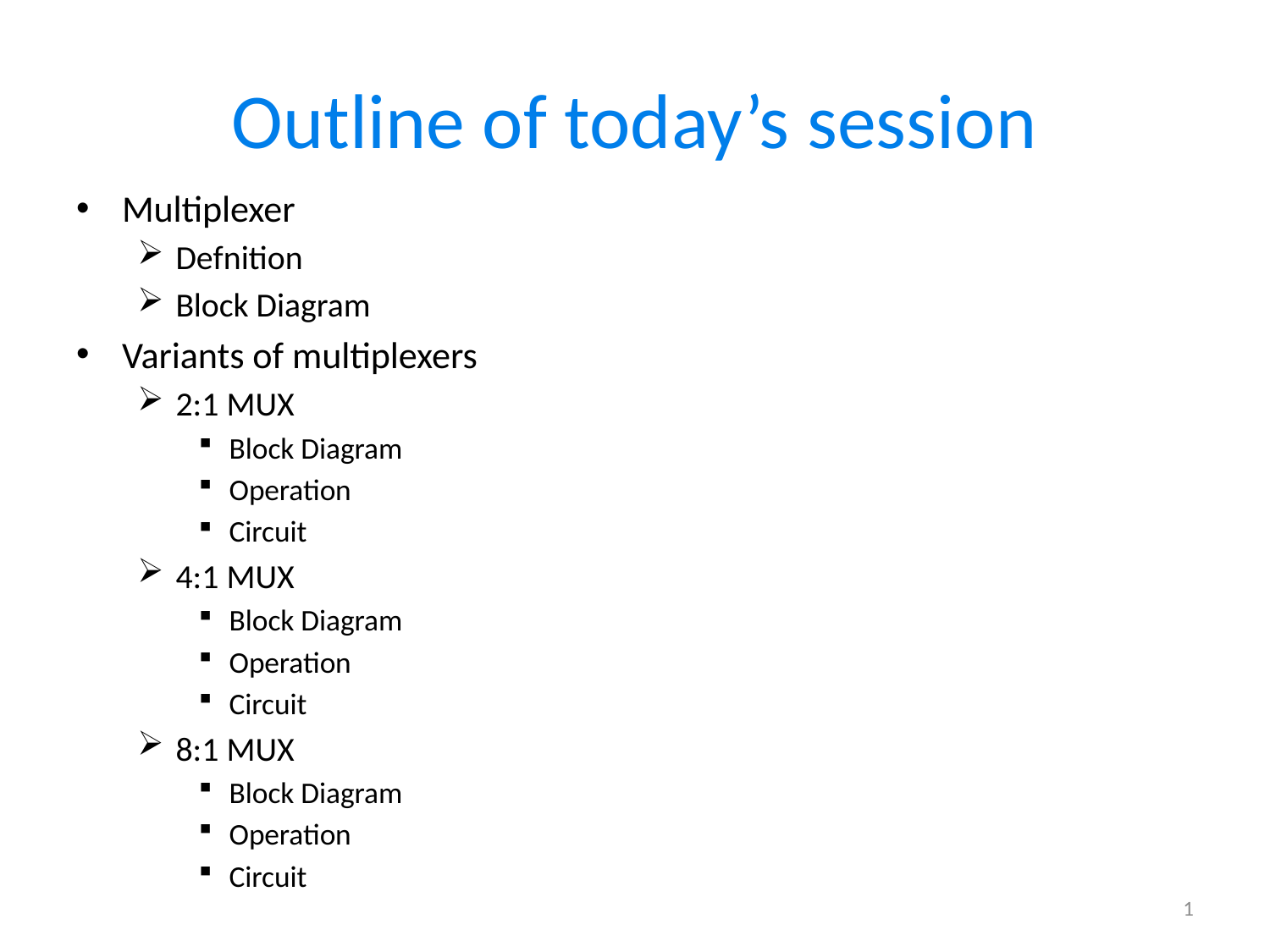

# Outline of today’s session
Multiplexer
Defnition
Block Diagram
Variants of multiplexers
2:1 MUX
Block Diagram
Operation
Circuit
4:1 MUX
Block Diagram
Operation
Circuit
8:1 MUX
Block Diagram
Operation
Circuit

1